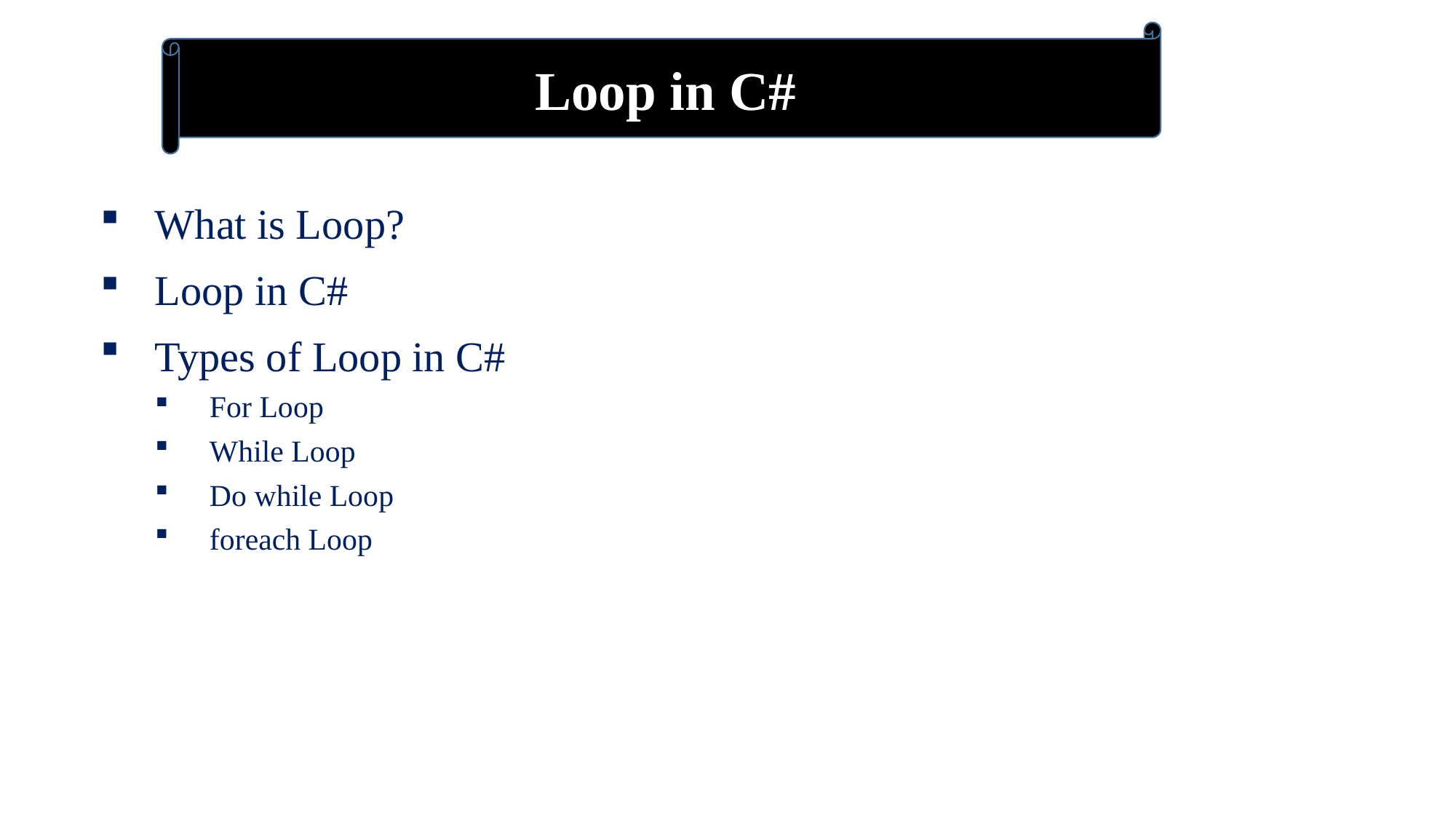

Loop in C#
What is Loop?
Loop in C#
Types of Loop in C#
For Loop
While Loop
Do while Loop
foreach Loop